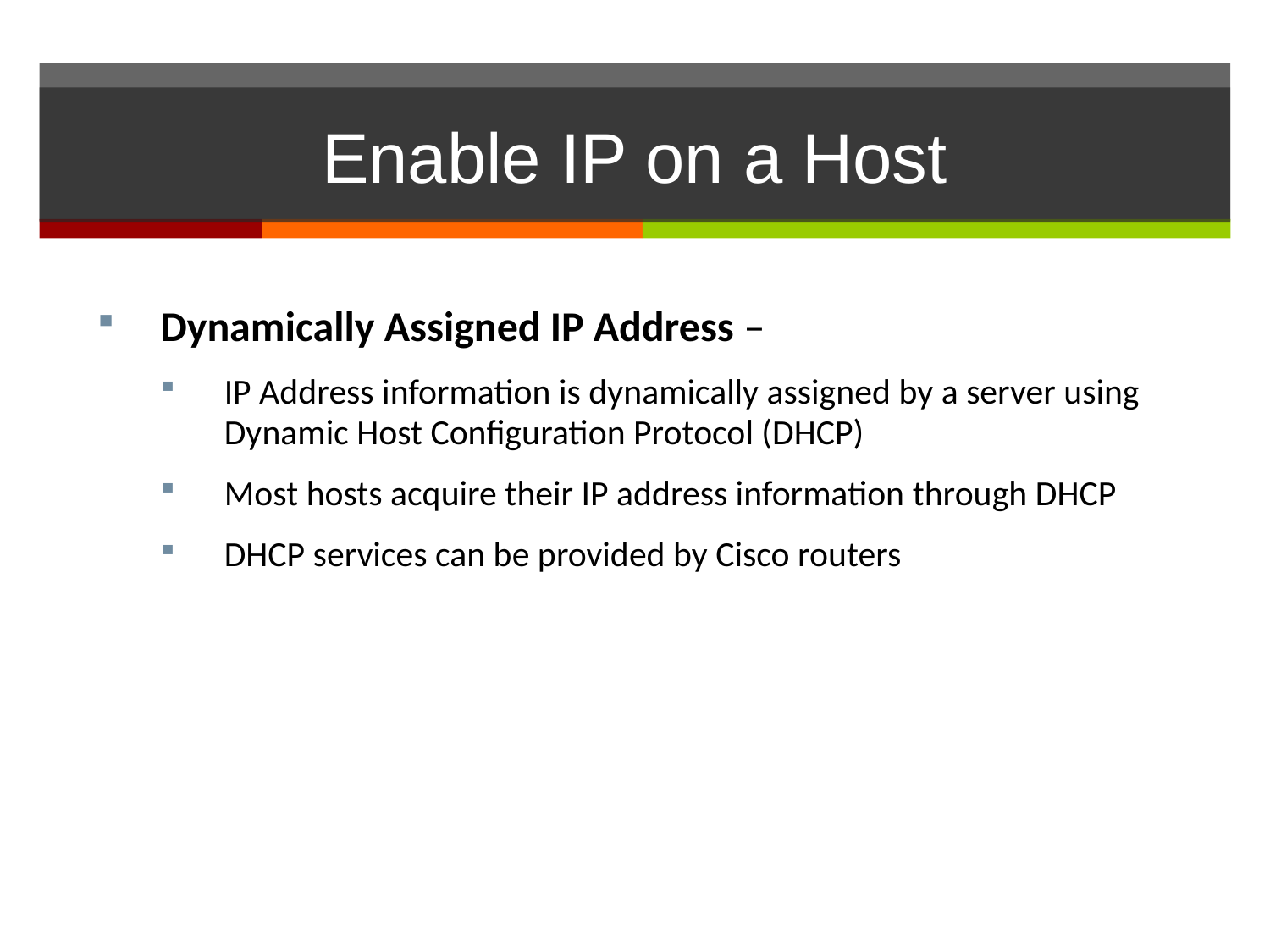

# Enable IP on a Host
Dynamically Assigned IP Address –
IP Address information is dynamically assigned by a server using Dynamic Host Configuration Protocol (DHCP)
Most hosts acquire their IP address information through DHCP
DHCP services can be provided by Cisco routers